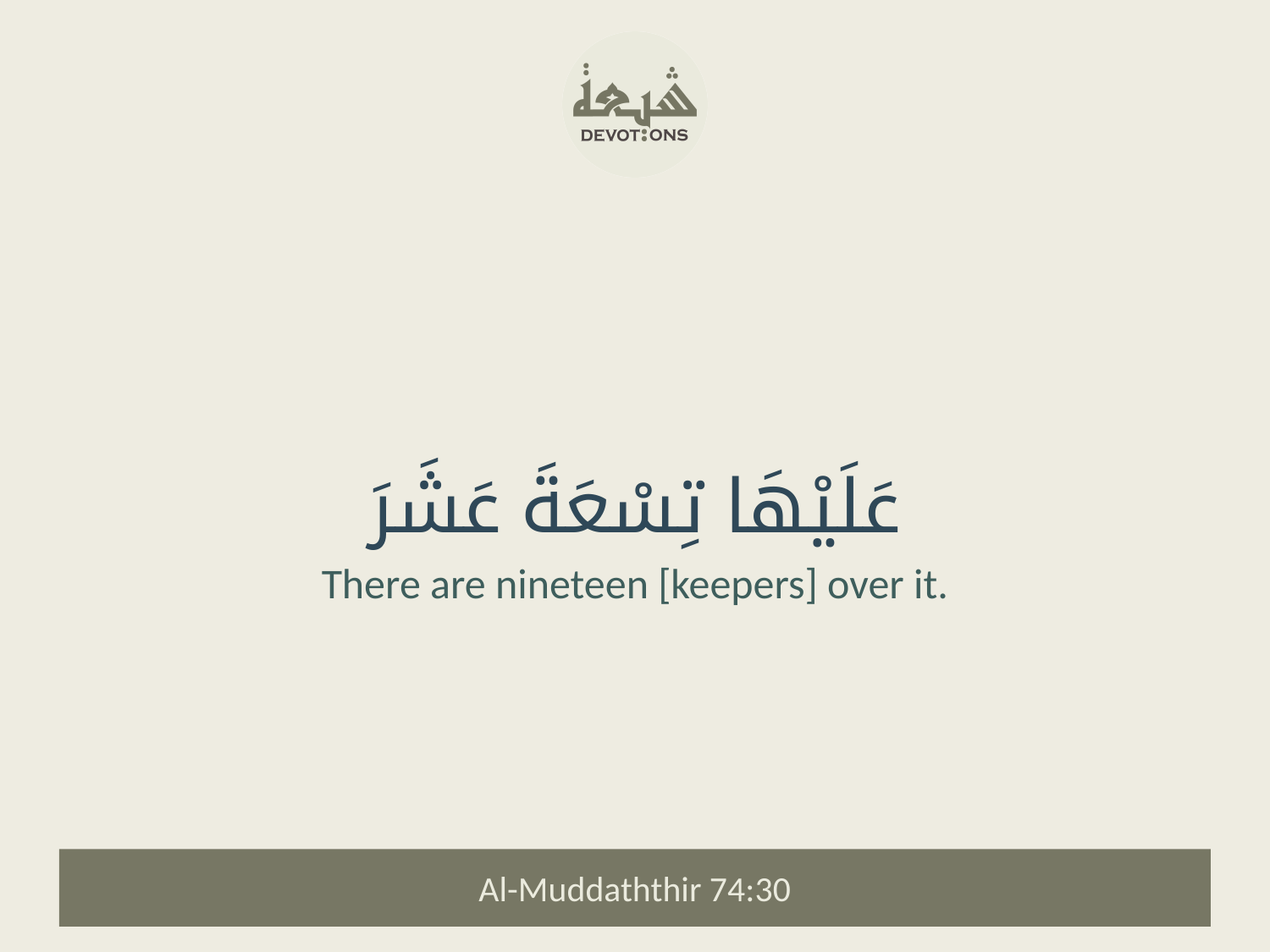

عَلَيْهَا تِسْعَةَ عَشَرَ
There are nineteen [keepers] over it.
Al-Muddaththir 74:30